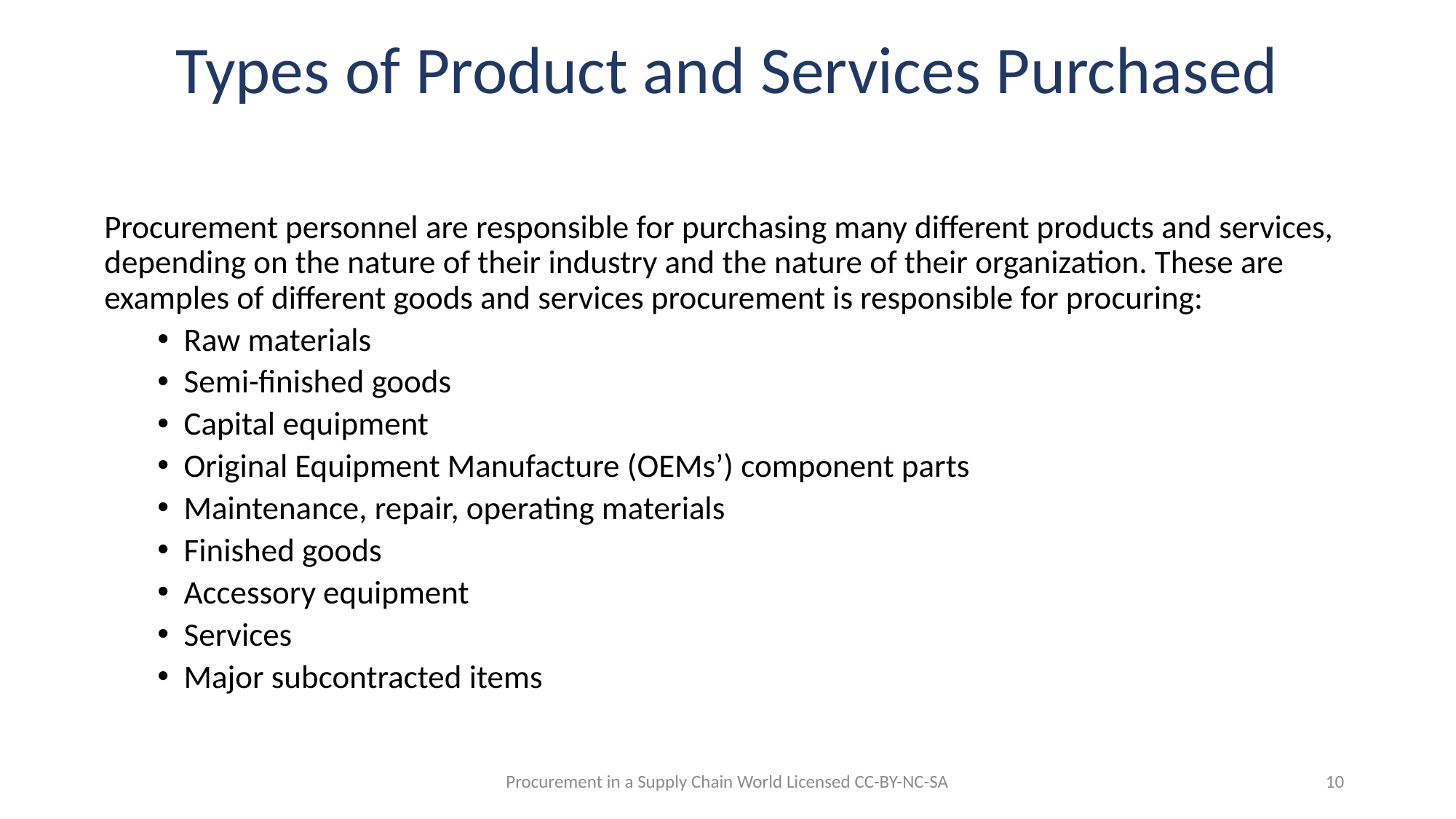

# Types of Product and Services Purchased

Procurement personnel are responsible for purchasing many different products and services, depending on the nature of their industry and the nature of their organization. These are examples of different goods and services procurement is responsible for procuring:
Raw materials
Semi-finished goods
Capital equipment
Original Equipment Manufacture (OEMs’) component parts
Maintenance, repair, operating materials
Finished goods
Accessory equipment
Services
Major subcontracted items
Procurement in a Supply Chain World Licensed CC-BY-NC-SA
10